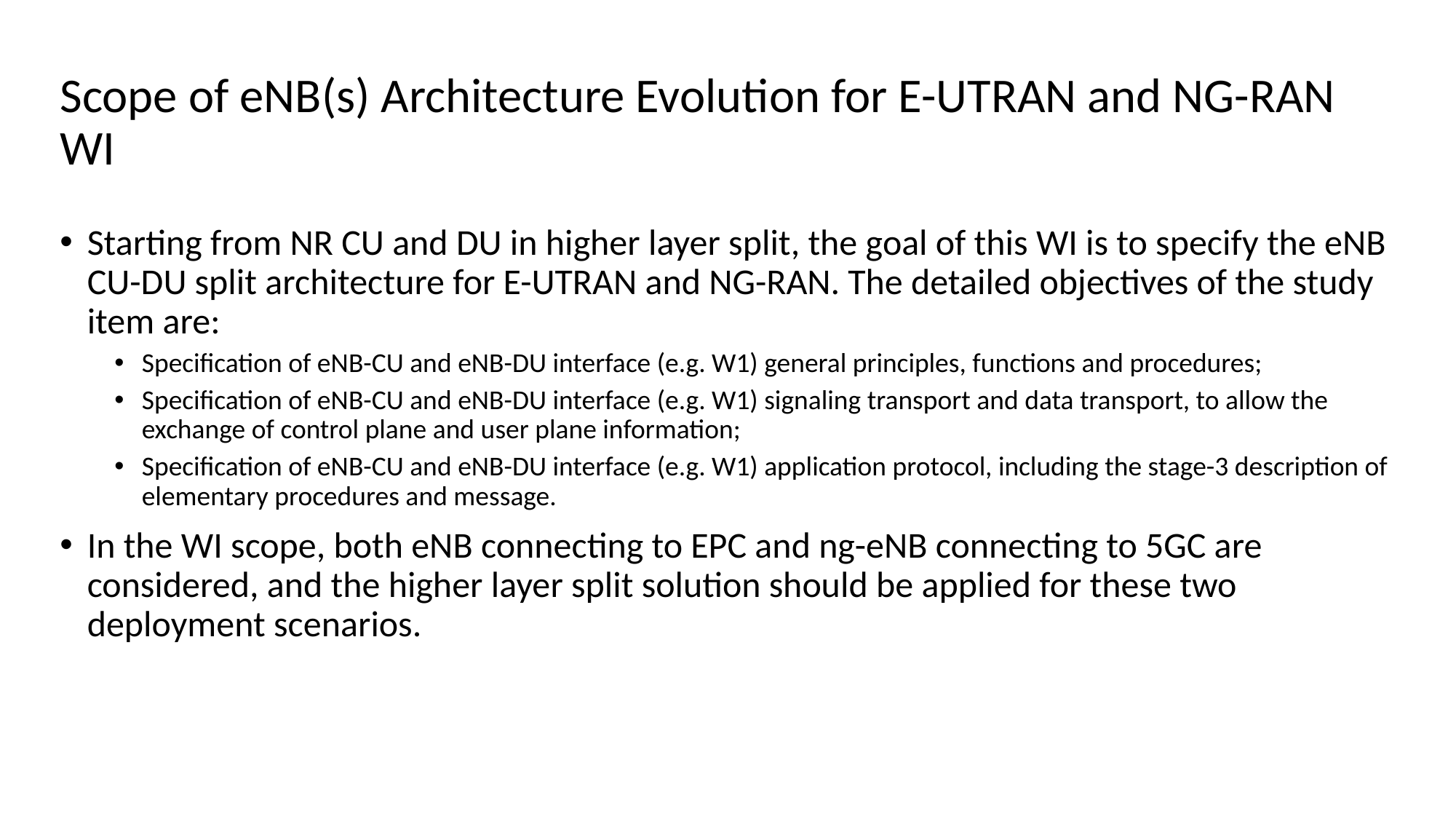

# Scope of eNB(s) Architecture Evolution for E-UTRAN and NG-RAN WI
Starting from NR CU and DU in higher layer split, the goal of this WI is to specify the eNB CU-DU split architecture for E-UTRAN and NG-RAN. The detailed objectives of the study item are:
Specification of eNB-CU and eNB-DU interface (e.g. W1) general principles, functions and procedures;
Specification of eNB-CU and eNB-DU interface (e.g. W1) signaling transport and data transport, to allow the exchange of control plane and user plane information;
Specification of eNB-CU and eNB-DU interface (e.g. W1) application protocol, including the stage-3 description of elementary procedures and message.
In the WI scope, both eNB connecting to EPC and ng-eNB connecting to 5GC are considered, and the higher layer split solution should be applied for these two deployment scenarios.